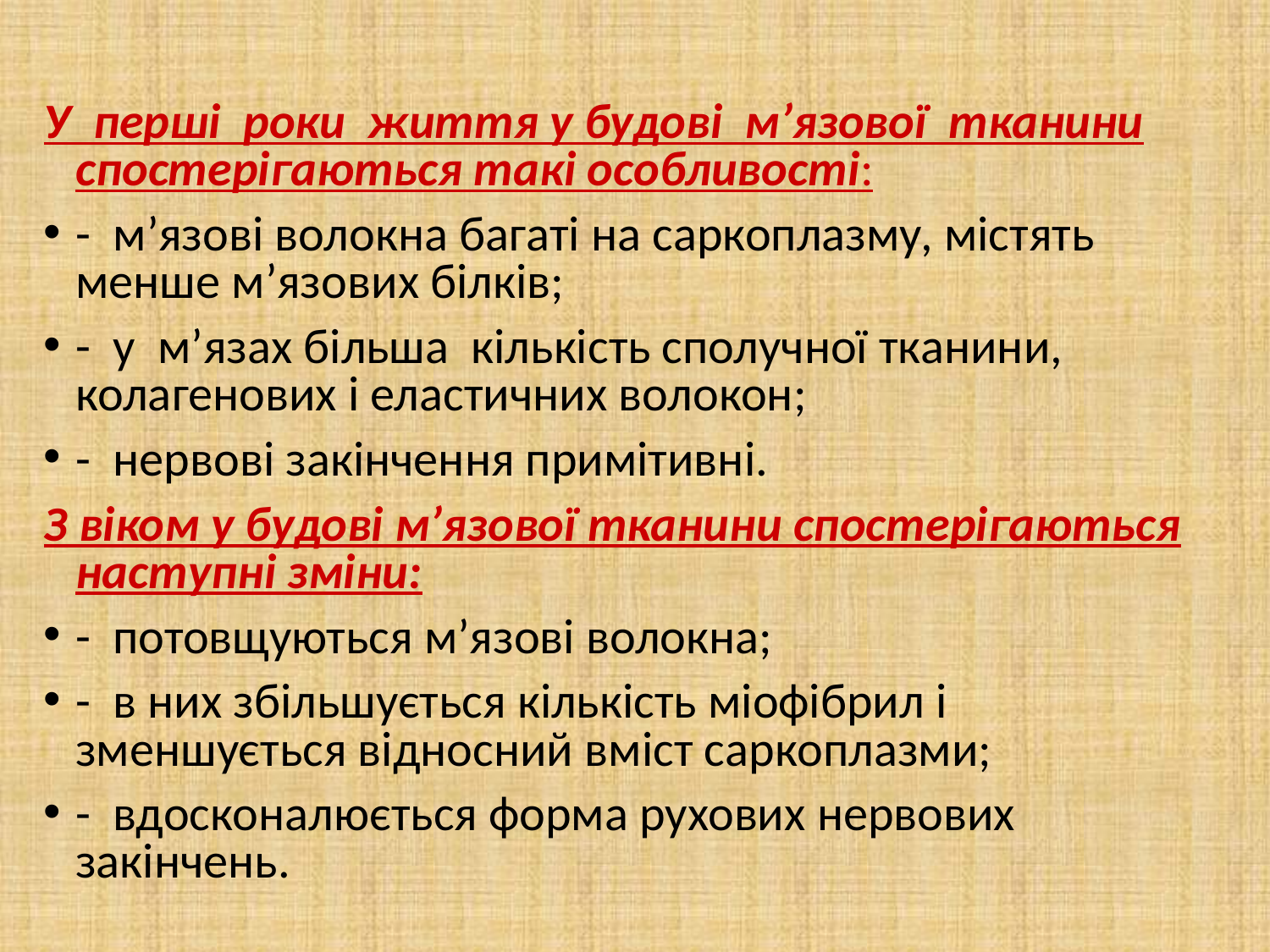

У  перші  роки  життя у будові  м’язової  тканини спостерігаються такі особливості:
-  м’язові волокна багаті на саркоплазму, містять менше м’язових білків;
-  у  м’язах більша  кількість сполучної тканини,  колагенових і еластичних волокон;
-  нервові закінчення примітивні.
З віком у будові м’язової тканини спостерігаються наступні зміни:
-  потовщуються м’язові волокна;
-  в них збільшується кількість міофібрил і зменшується відносний вміст саркоплазми;
-  вдосконалюється форма рухових нервових закінчень.